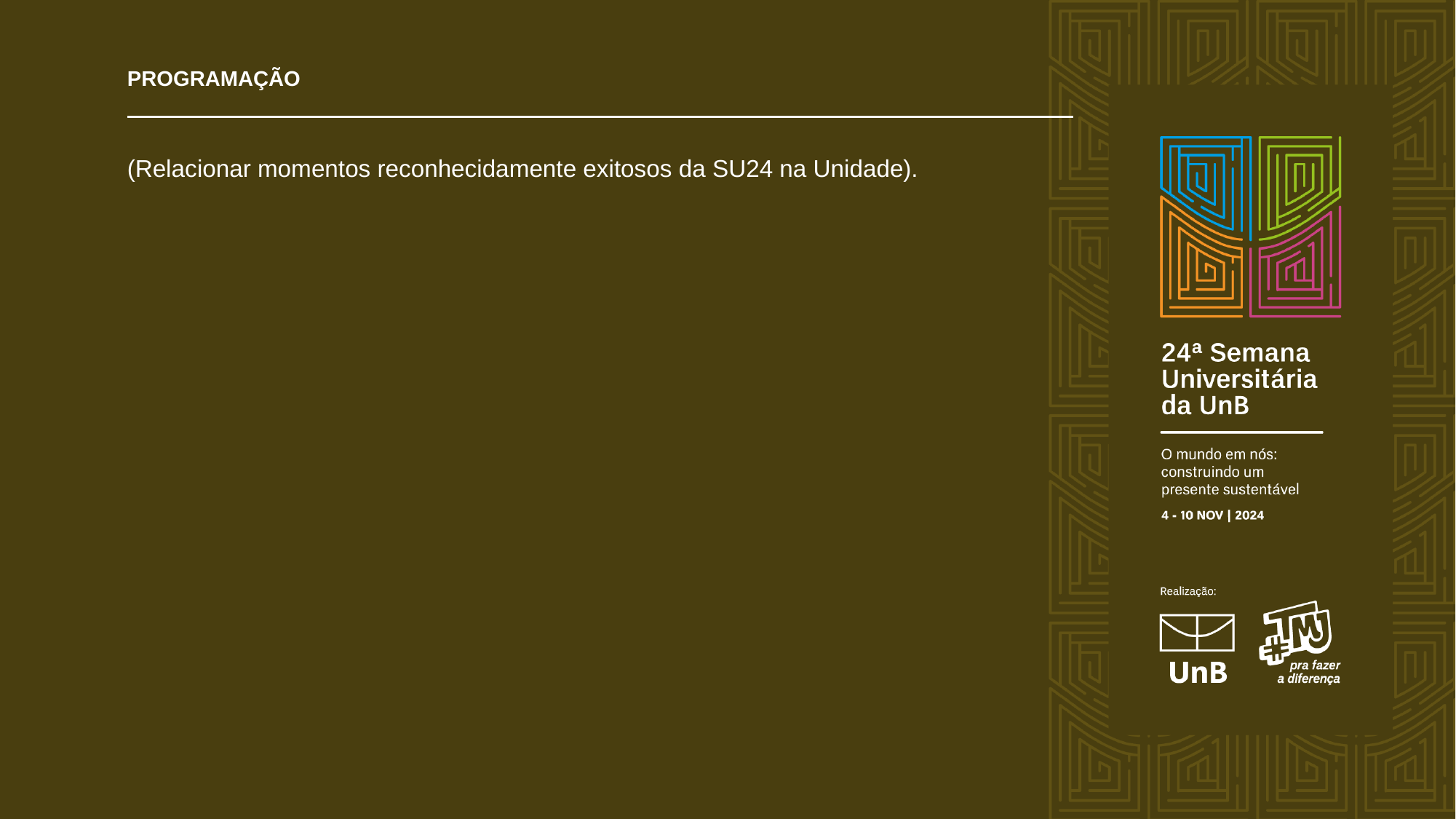

# PROGRAMAÇÃO
(Relacionar momentos reconhecidamente exitosos da SU24 na Unidade).